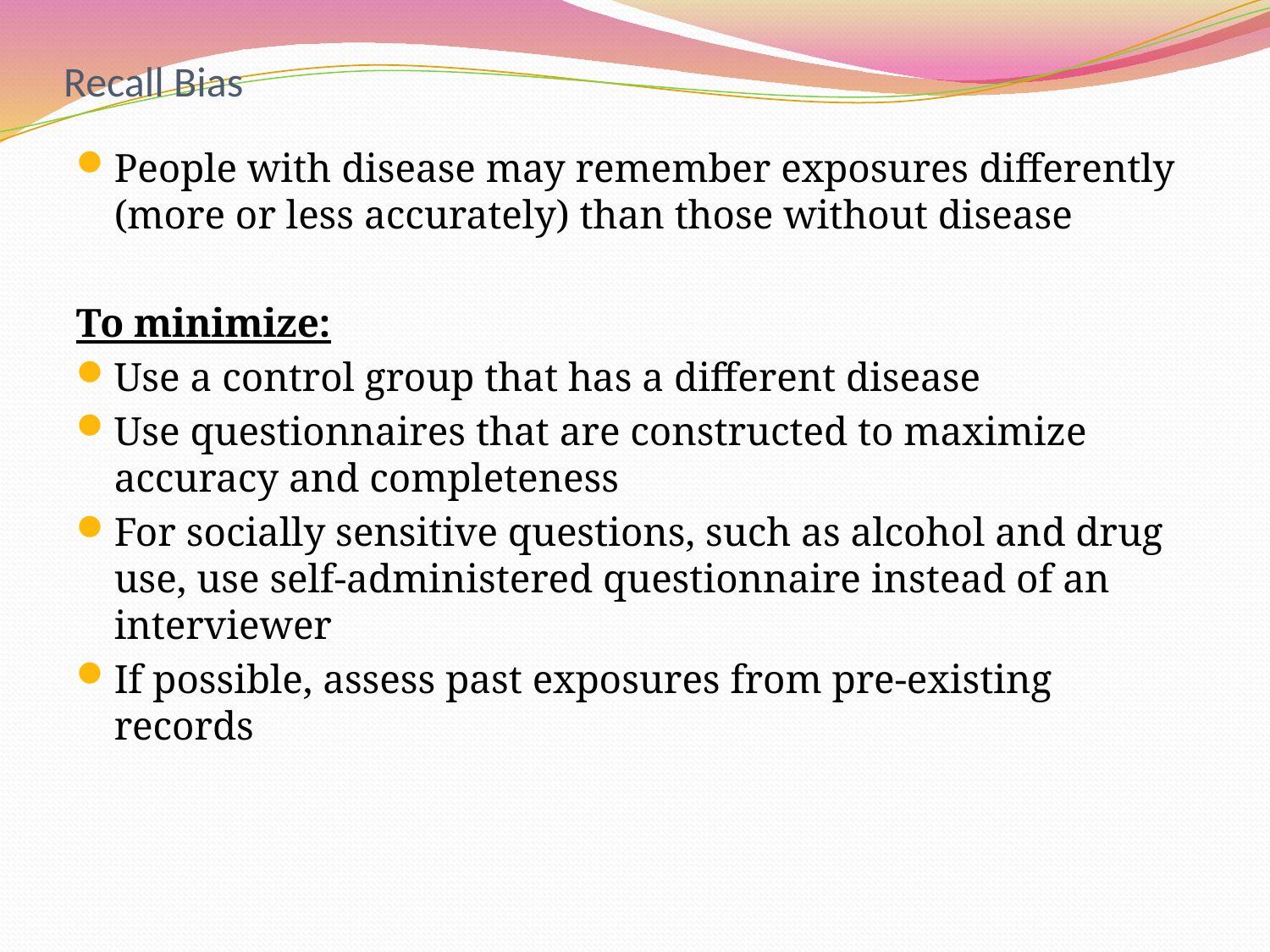

# Recall Bias
People with disease may remember exposures differently (more or less accurately) than those without disease

To minimize:
Use a control group that has a different disease
Use questionnaires that are constructed to maximize accuracy and completeness
For socially sensitive questions, such as alcohol and drug use, use self-administered questionnaire instead of an interviewer
If possible, assess past exposures from pre-existing records